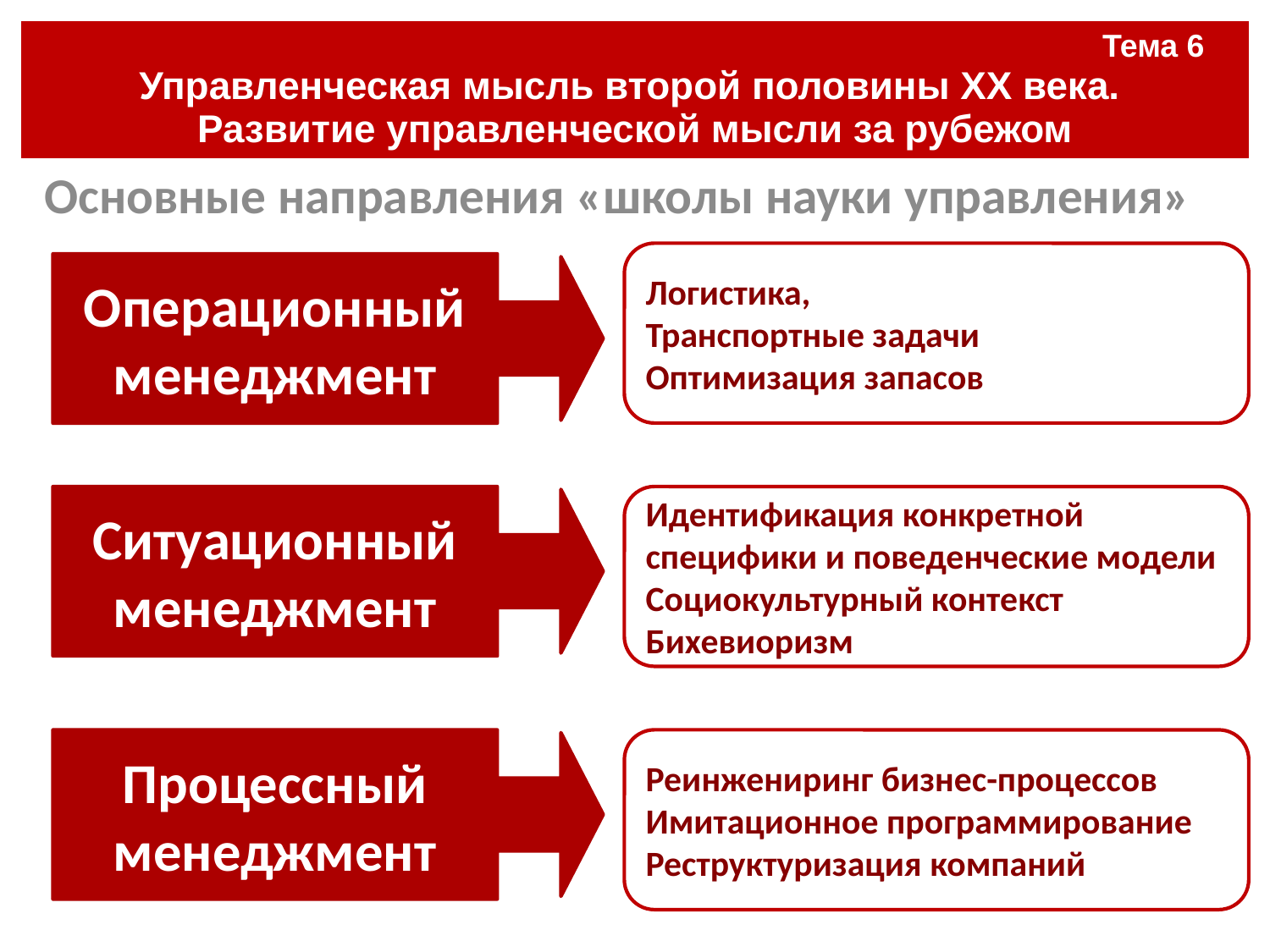

| Тема 6 Управленческая мысль второй половины ХХ века. Развитие управленческой мысли за рубежом |
| --- |
#
Основные направления «школы науки управления»

Логистика,
Транспортные задачи
Оптимизация запасов
Операционный менеджмент
Ситуационный менеджмент
Идентификация конкретной специфики и поведенческие модели
Социокультурный контекст
Бихевиоризм

Процессный менеджмент
Реинжениринг бизнес-процессов
Имитационное программирование
Реструктуризация компаний